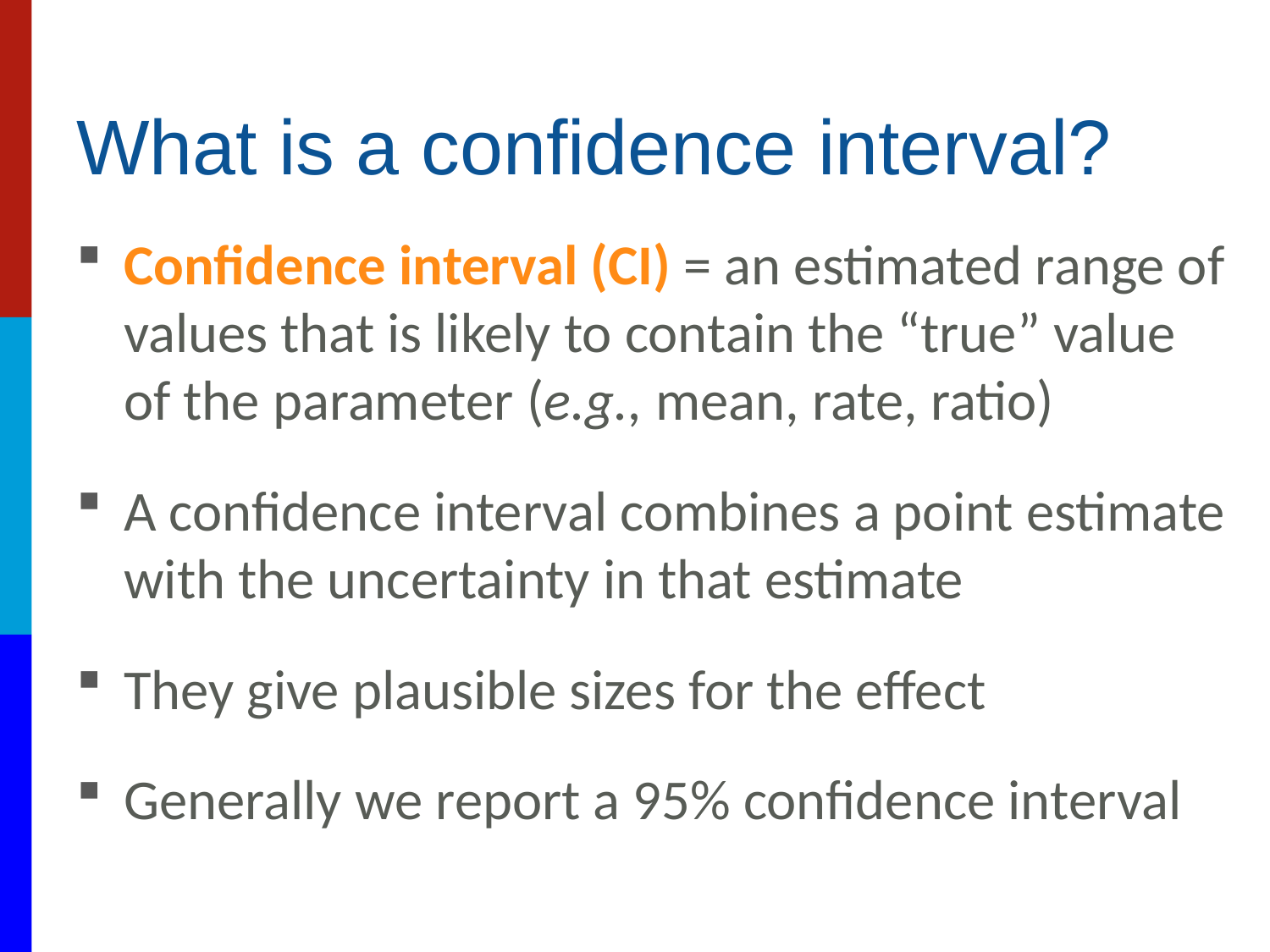

# What is a confidence interval?
Confidence interval (CI) = an estimated range of values that is likely to contain the “true” value of the parameter (e.g., mean, rate, ratio)
A confidence interval combines a point estimate with the uncertainty in that estimate
They give plausible sizes for the effect
Generally we report a 95% confidence interval